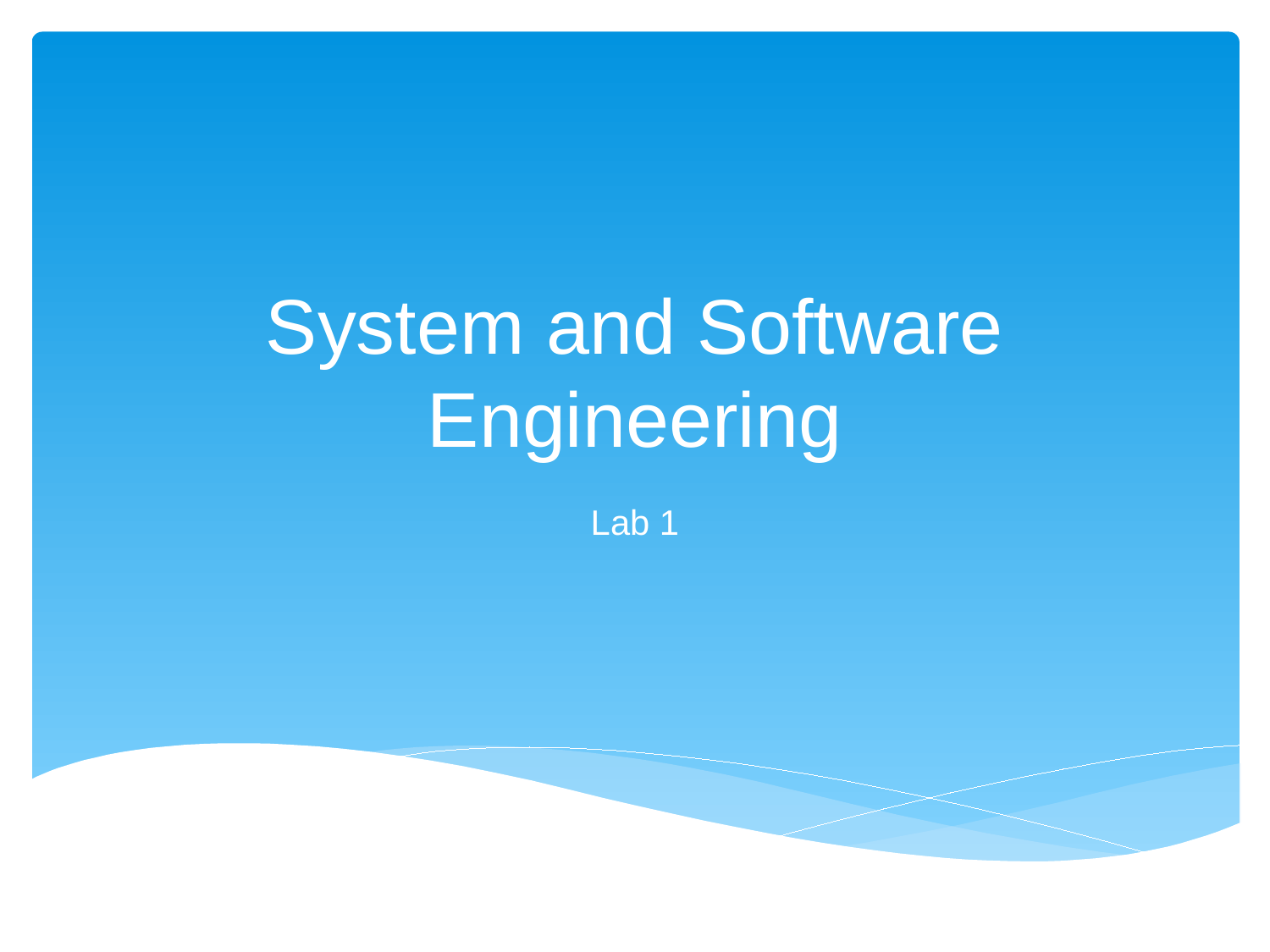

# System and Software Engineering
Lab 1